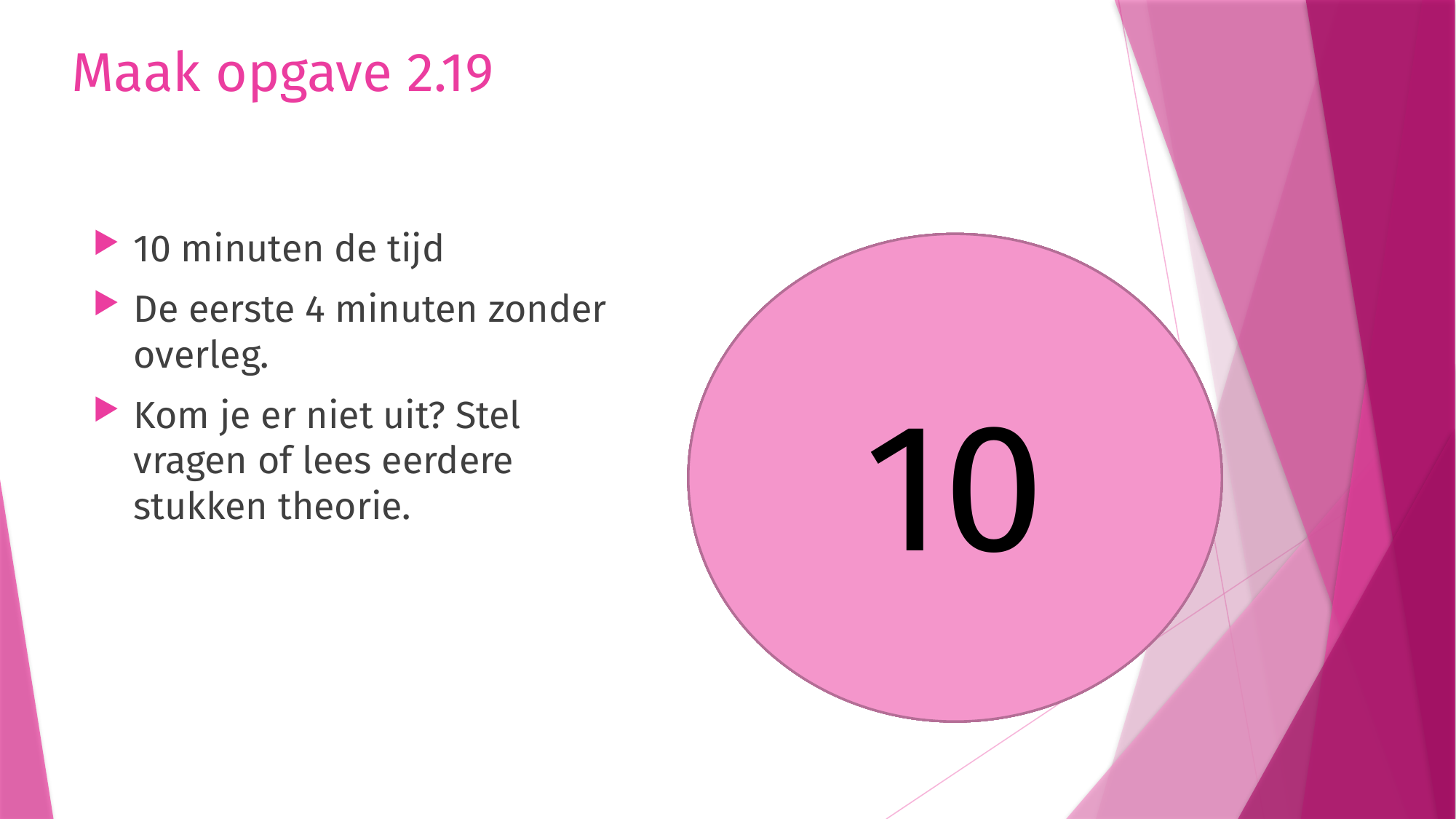

# Maak opgave 2.19
10 minuten de tijd
De eerste 4 minuten zonder overleg.
Kom je er niet uit? Stel vragen of lees eerdere stukken theorie.
10
8
9
5
6
7
4
3
1
2